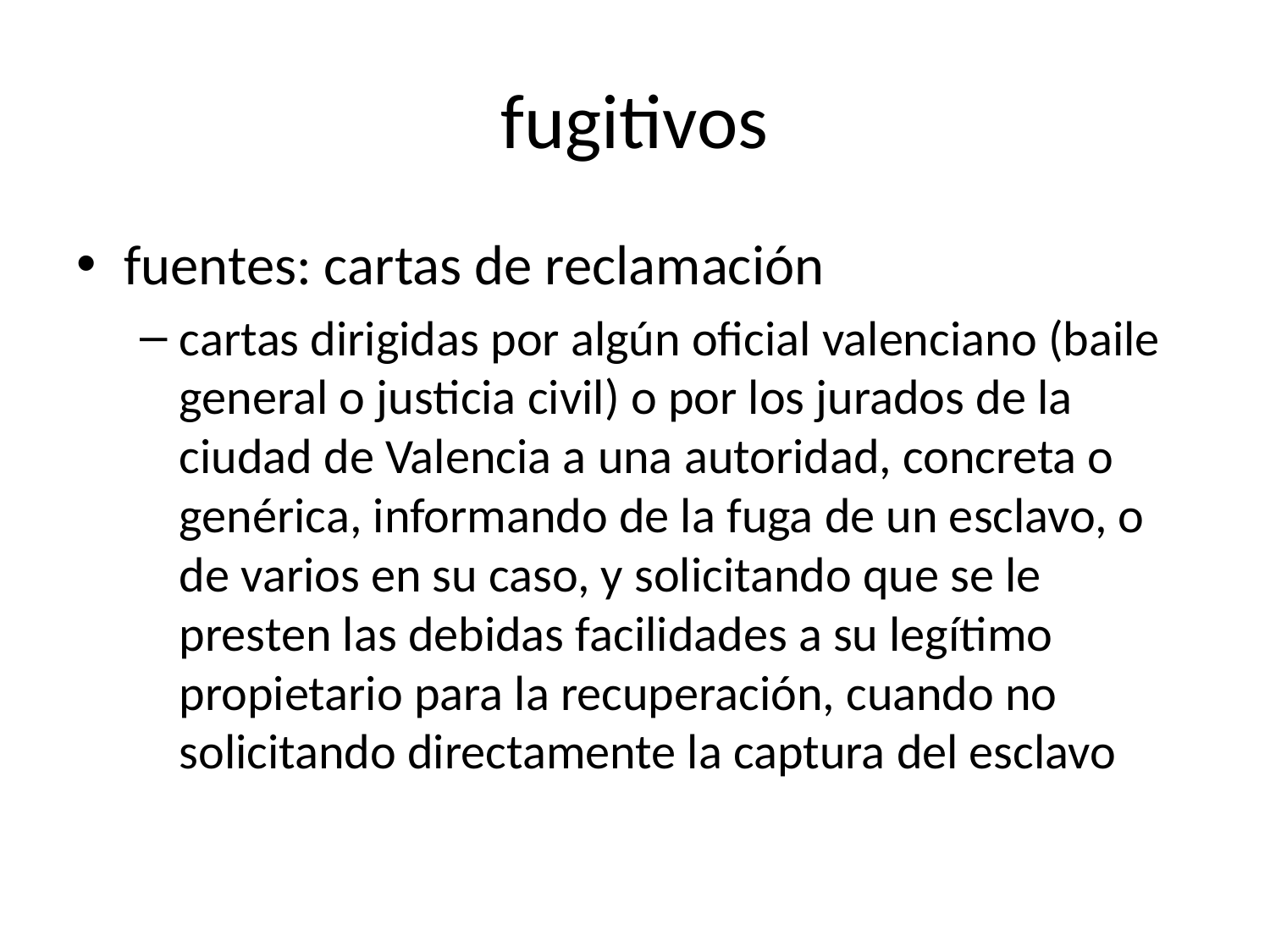

# fugitivos
fuentes: cartas de reclamación
cartas dirigidas por algún oficial valenciano (baile general o justicia civil) o por los jurados de la ciudad de Valencia a una autoridad, concreta o genérica, informando de la fuga de un esclavo, o de varios en su caso, y solicitando que se le presten las debidas facilidades a su legítimo propietario para la recuperación, cuando no solicitando directamente la captura del esclavo